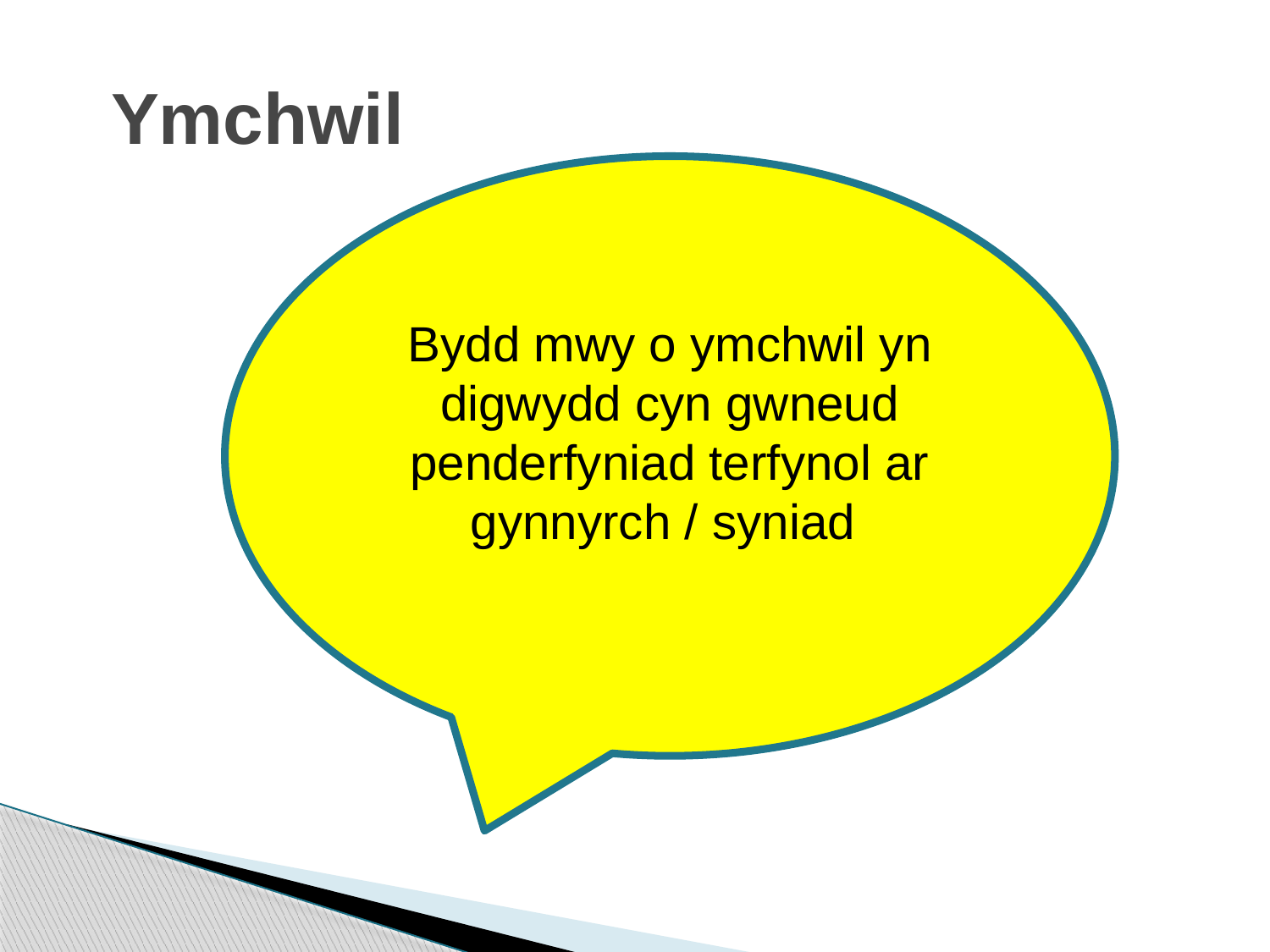

Ymchwil

Bydd mwy o ymchwil yn digwydd cyn gwneud penderfyniad terfynol ar gynnyrch / syniad